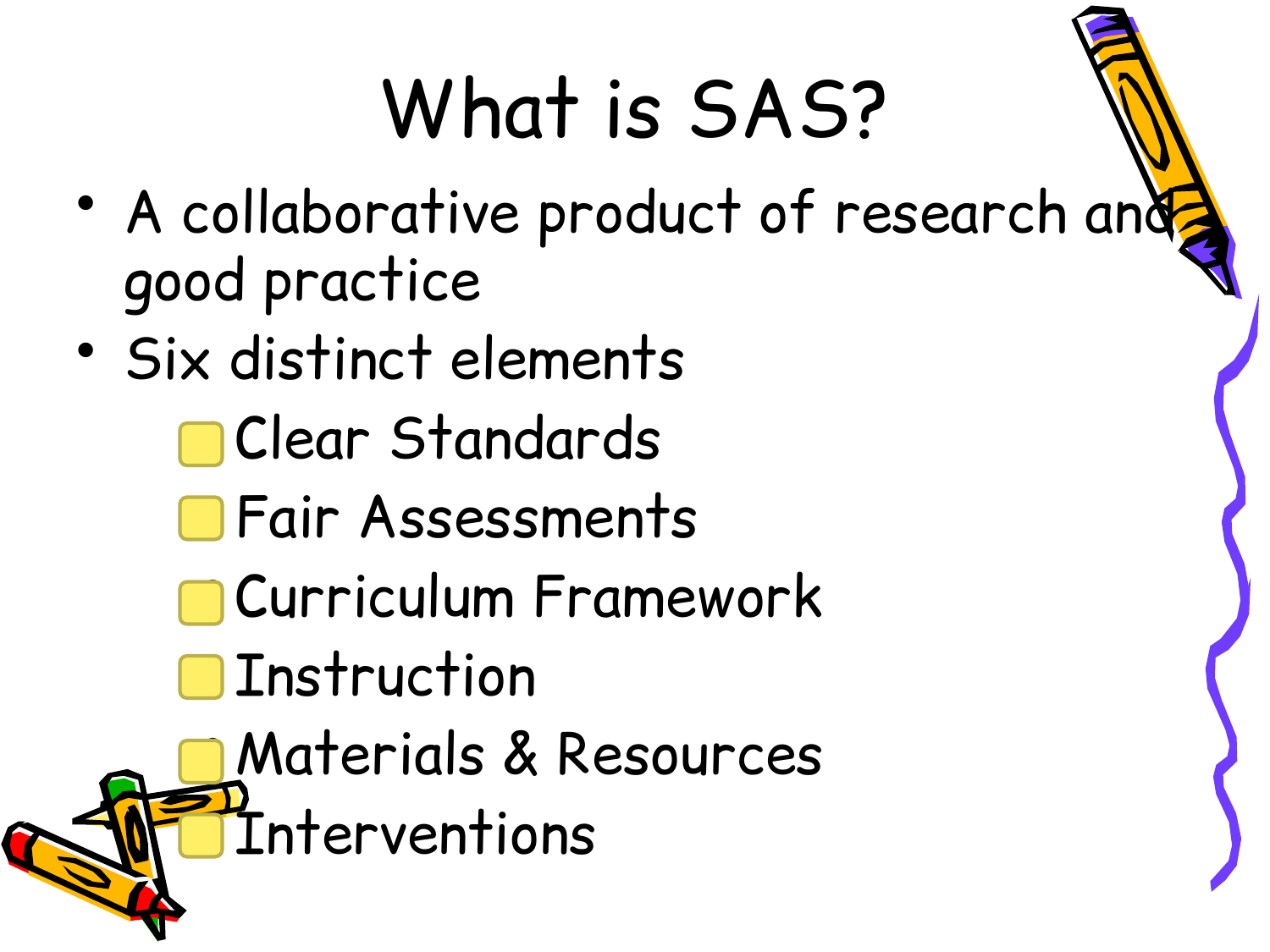

# What is SAS?
A collaborative product of research and good practice
Six distinct elements
Clear Standards
Fair Assessments
Curriculum Framework
Instruction
Materials & Resources
Interventions